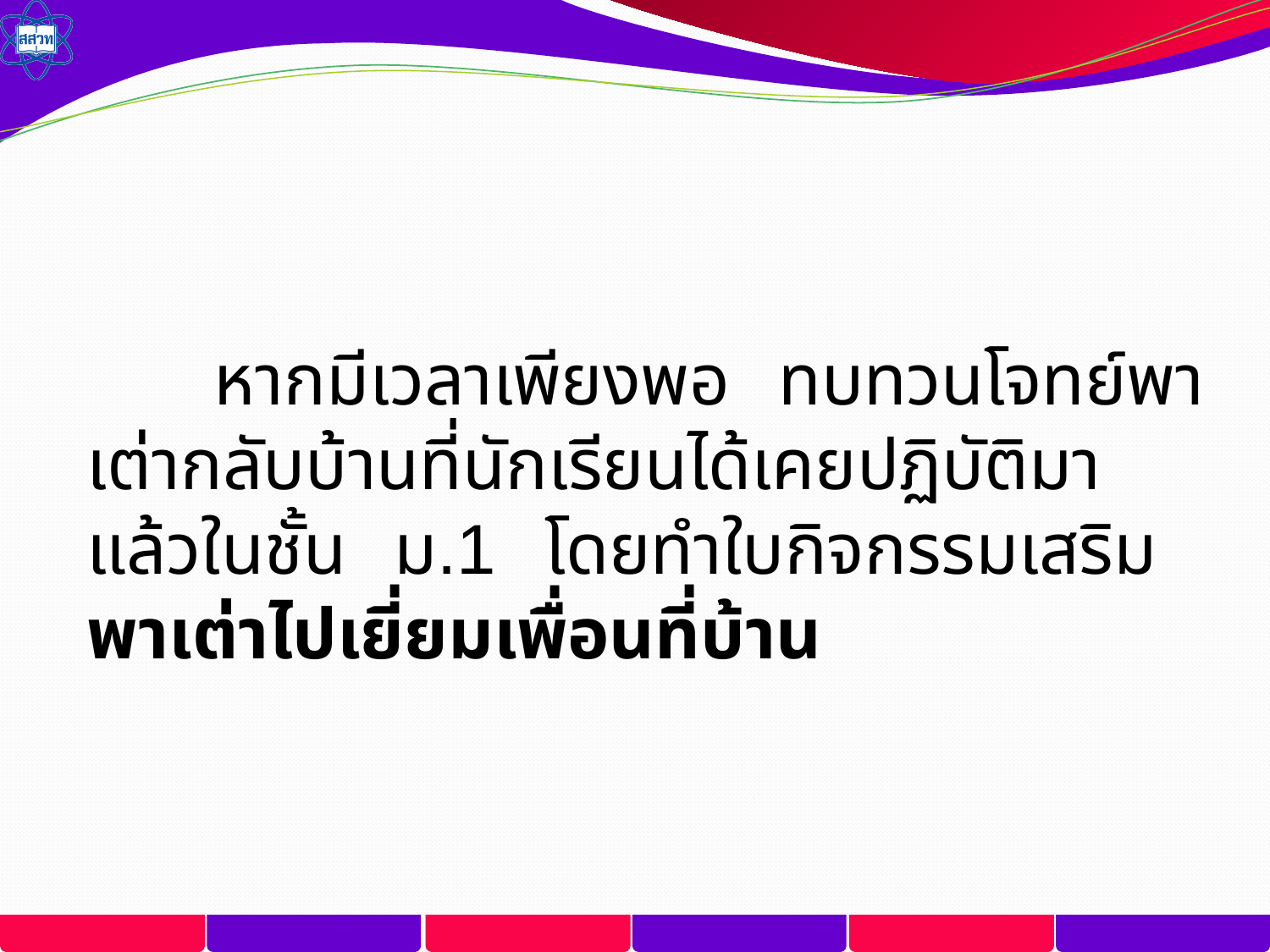

หากมีเวลาเพียงพอ ทบทวนโจทย์พาเต่ากลับบ้านที่นักเรียนได้เคยปฏิบัติมาแล้วในชั้น ม.1 โดยทำใบกิจกรรมเสริม  พาเต่าไปเยี่ยมเพื่อนที่บ้าน